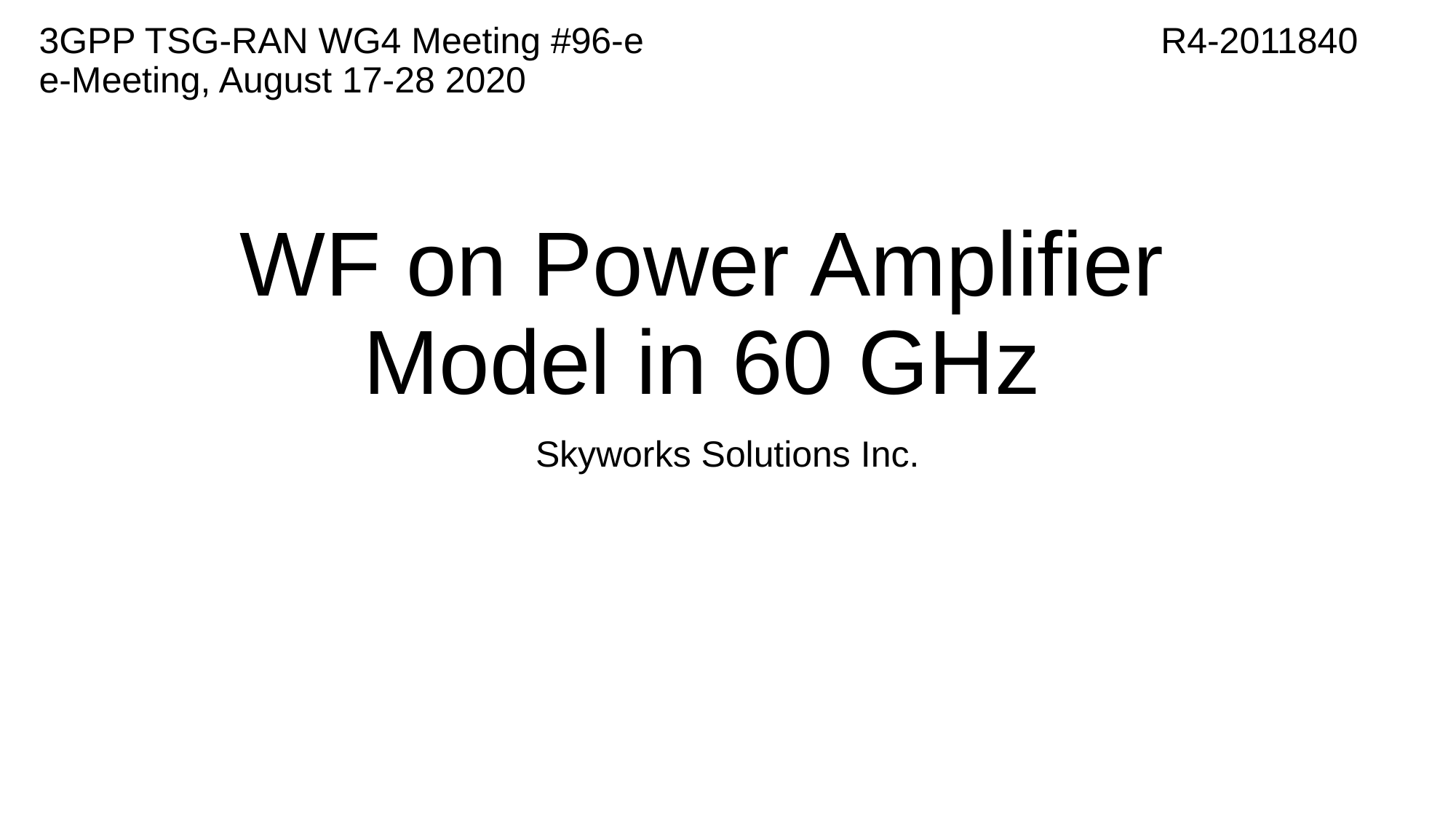

3GPP TSG-RAN WG4 Meeting #96-e					   R4-2011840   e-Meeting, August 17-28 2020
# WF on Power Amplifier Model in 60 GHz
Skyworks Solutions Inc.